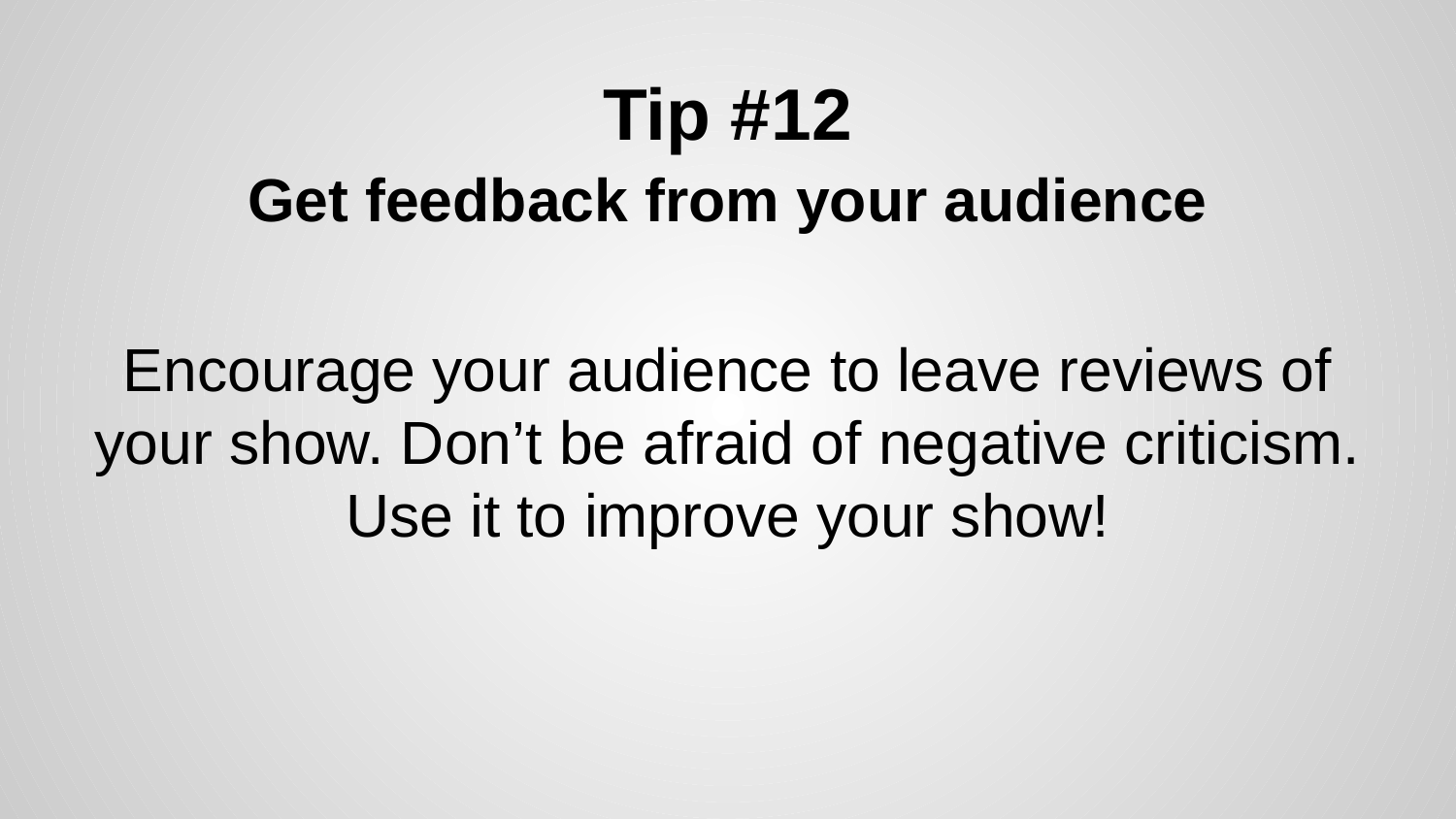

# Tip #12

Get feedback from your audience

Encourage your audience to leave reviews of your show. Don’t be afraid of negative criticism. Use it to improve your show!